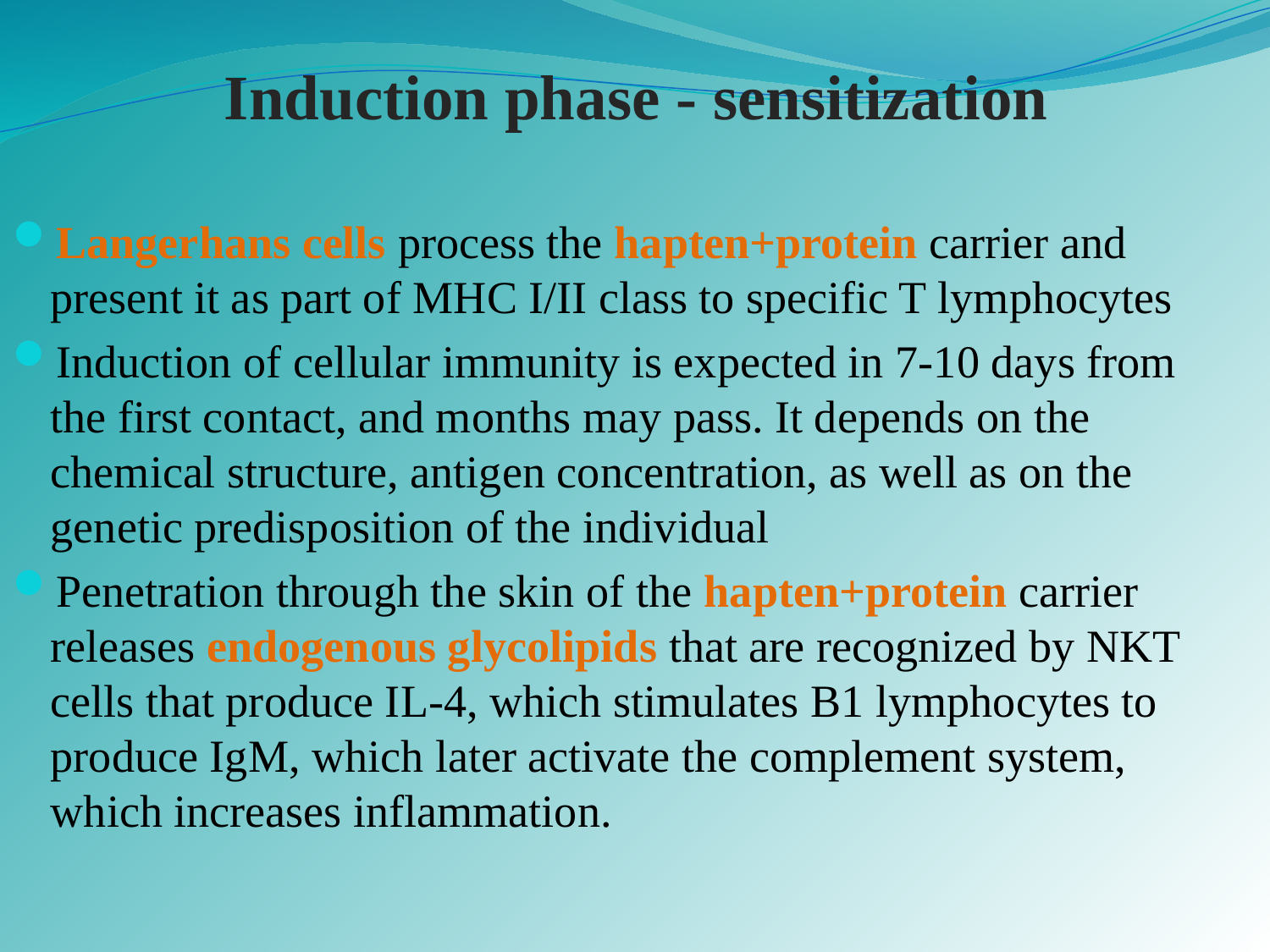

# Induction phase - sensitization
Langerhans cells process the hapten+protein carrier and present it as part of MHC I/II class to specific T lymphocytes
Induction of cellular immunity is expected in 7-10 days from the first contact, and months may pass. It depends on the chemical structure, antigen concentration, as well as on the genetic predisposition of the individual
Penetration through the skin of the hapten+protein carrier releases endogenous glycolipids that are recognized by NKT cells that produce IL-4, which stimulates B1 lymphocytes to produce IgM, which later activate the complement system, which increases inflammation.